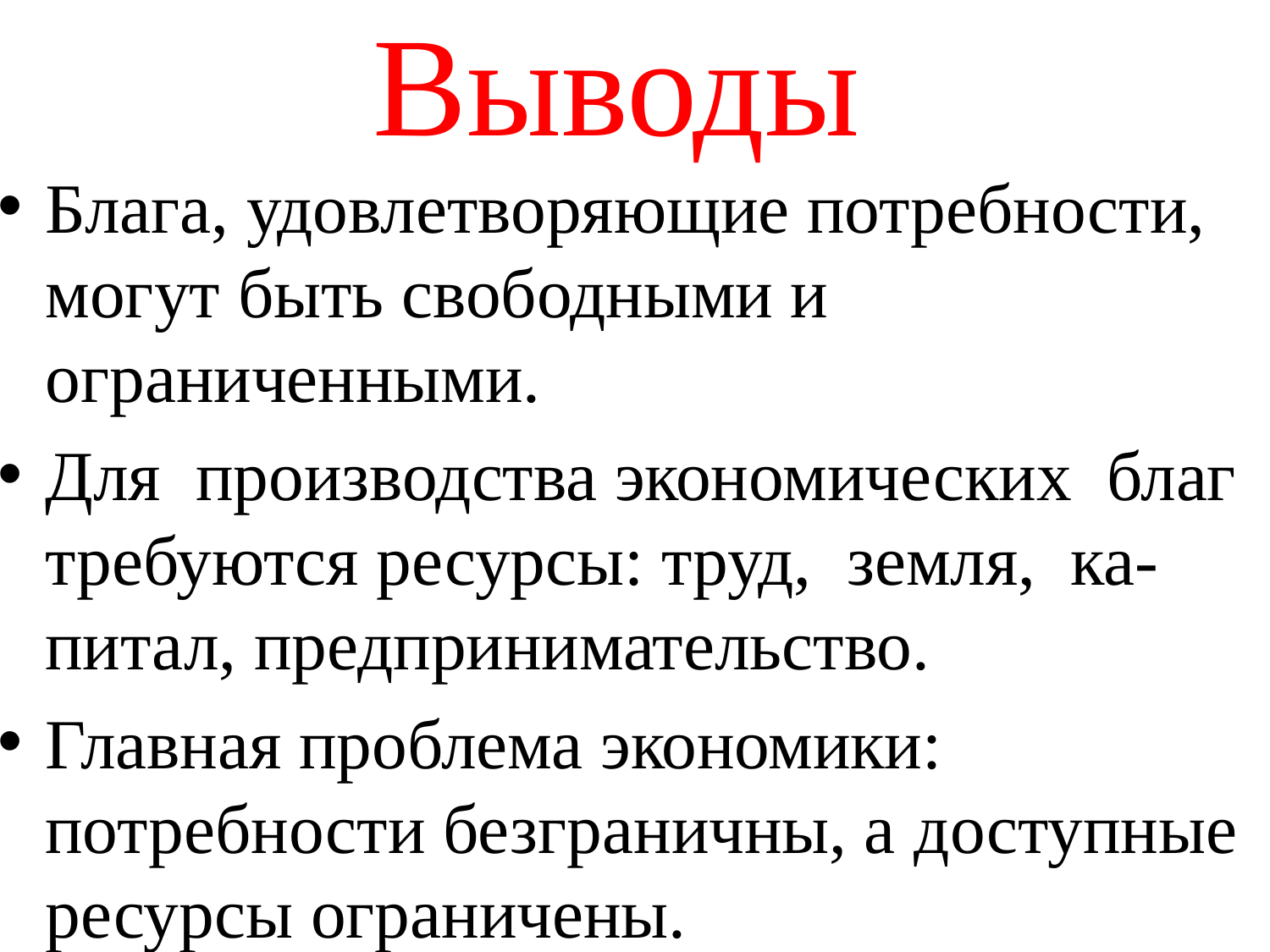

# Выводы
Блага, удовлетворяющие потребности, могут быть свободными и ограниченными.
Для  производства экономических  благ требуются ресурсы: труд,  земля,  ка-питал, предпринимательство.
Главная проблема экономики: потребности безграничны, а доступные ресурсы ограничены.